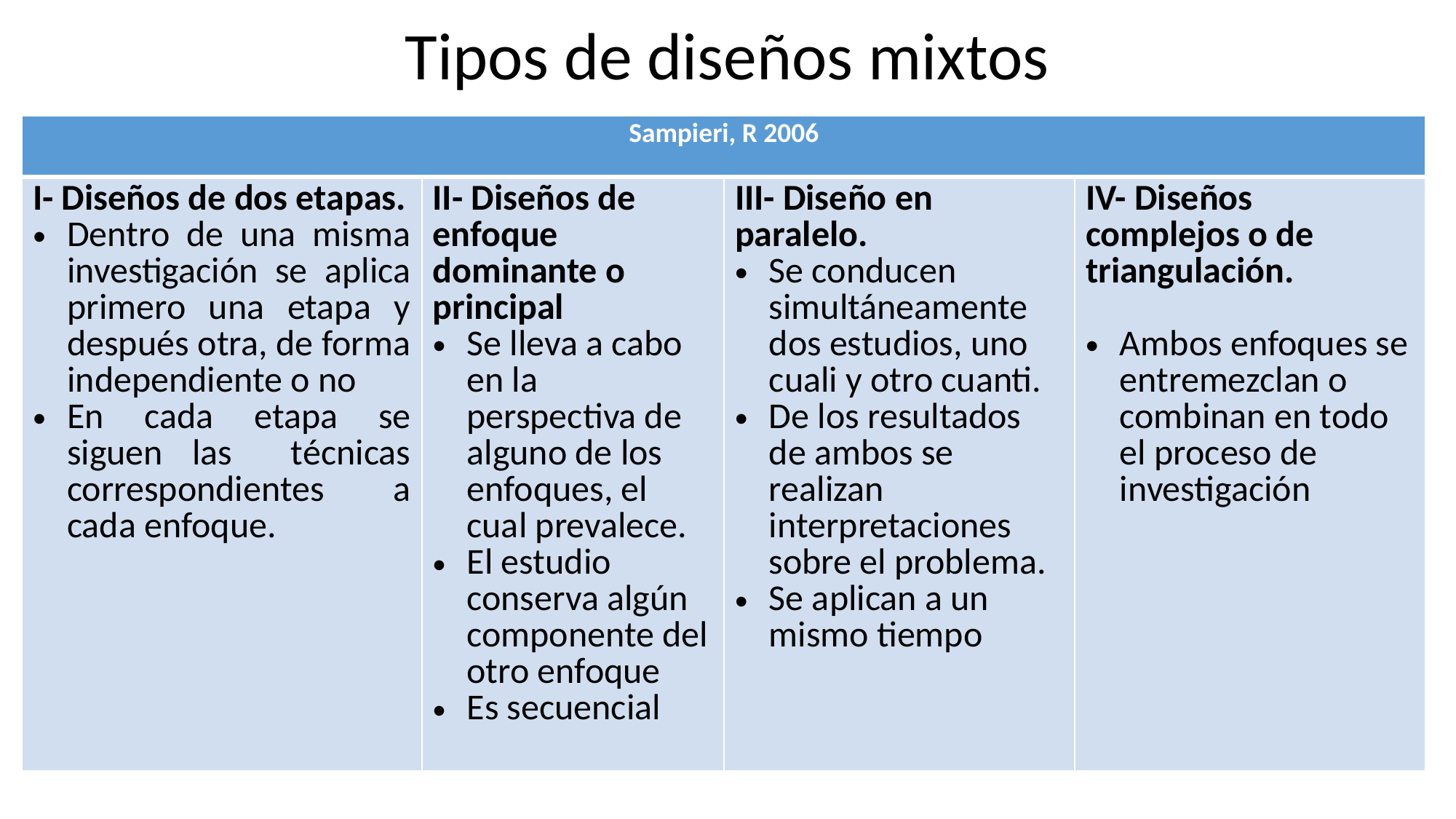

# Tipos de diseños mixtos
| Sampieri, R 2006 |  |  |  |
| --- | --- | --- | --- |
| I- Diseños de dos etapas. Dentro de una misma investigación se aplica primero una etapa y después otra, de forma independiente o no En cada etapa se siguen las técnicas correspondientes a cada enfoque. | II- Diseños de enfoque dominante o principal Se lleva a cabo en la perspectiva de alguno de los enfoques, el cual prevalece. El estudio conserva algún componente del otro enfoque Es secuencial | III- Diseño en paralelo. Se conducen simultáneamente dos estudios, uno cuali y otro cuanti. De los resultados de ambos se realizan interpretaciones sobre el problema. Se aplican a un mismo tiempo | IV- Diseños complejos o de triangulación. Ambos enfoques se entremezclan o combinan en todo el proceso de investigación |